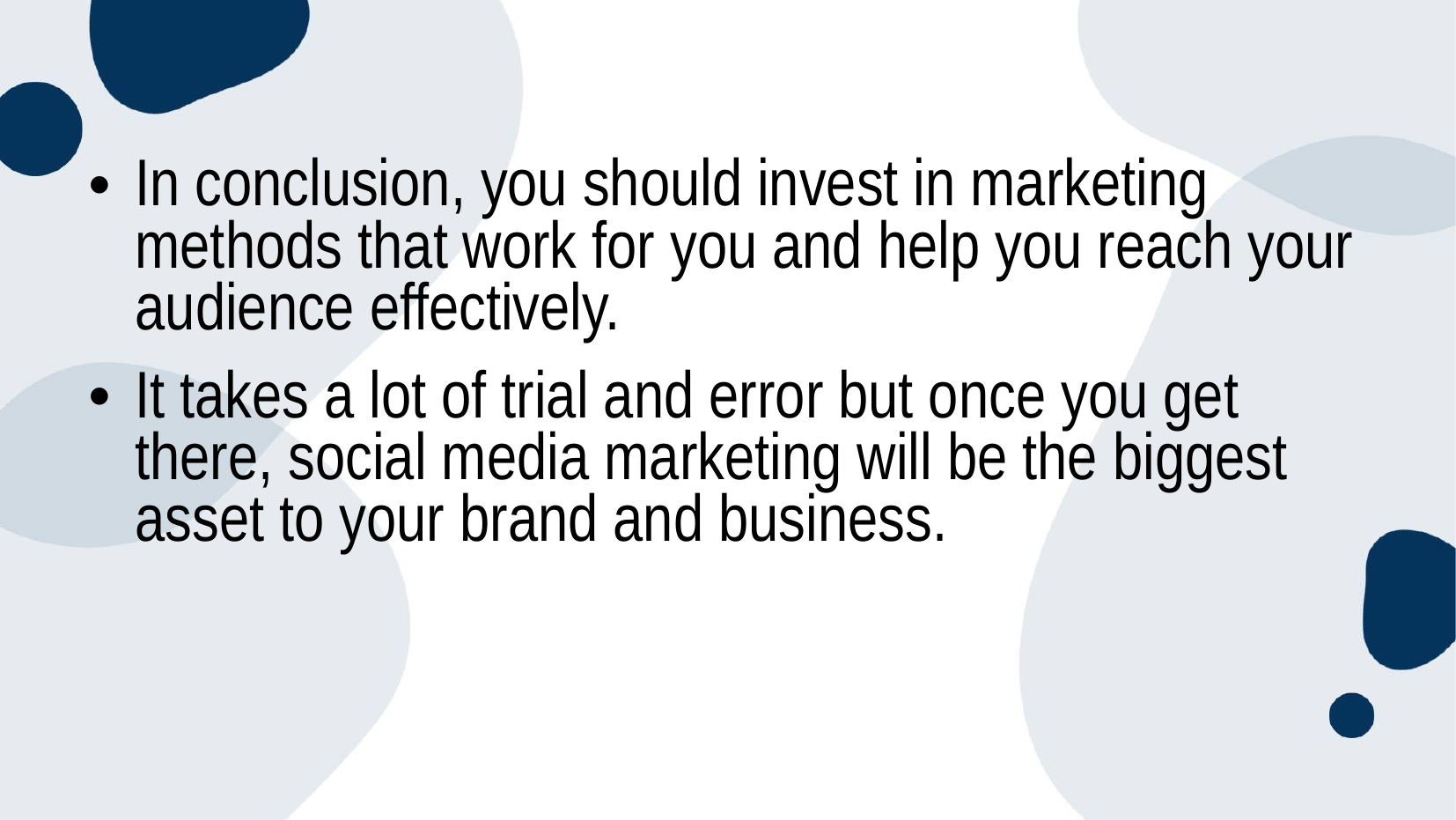

In conclusion, you should invest in marketing methods that work for you and help you reach your audience effectively.
It takes a lot of trial and error but once you get there, social media marketing will be the biggest asset to your brand and business.